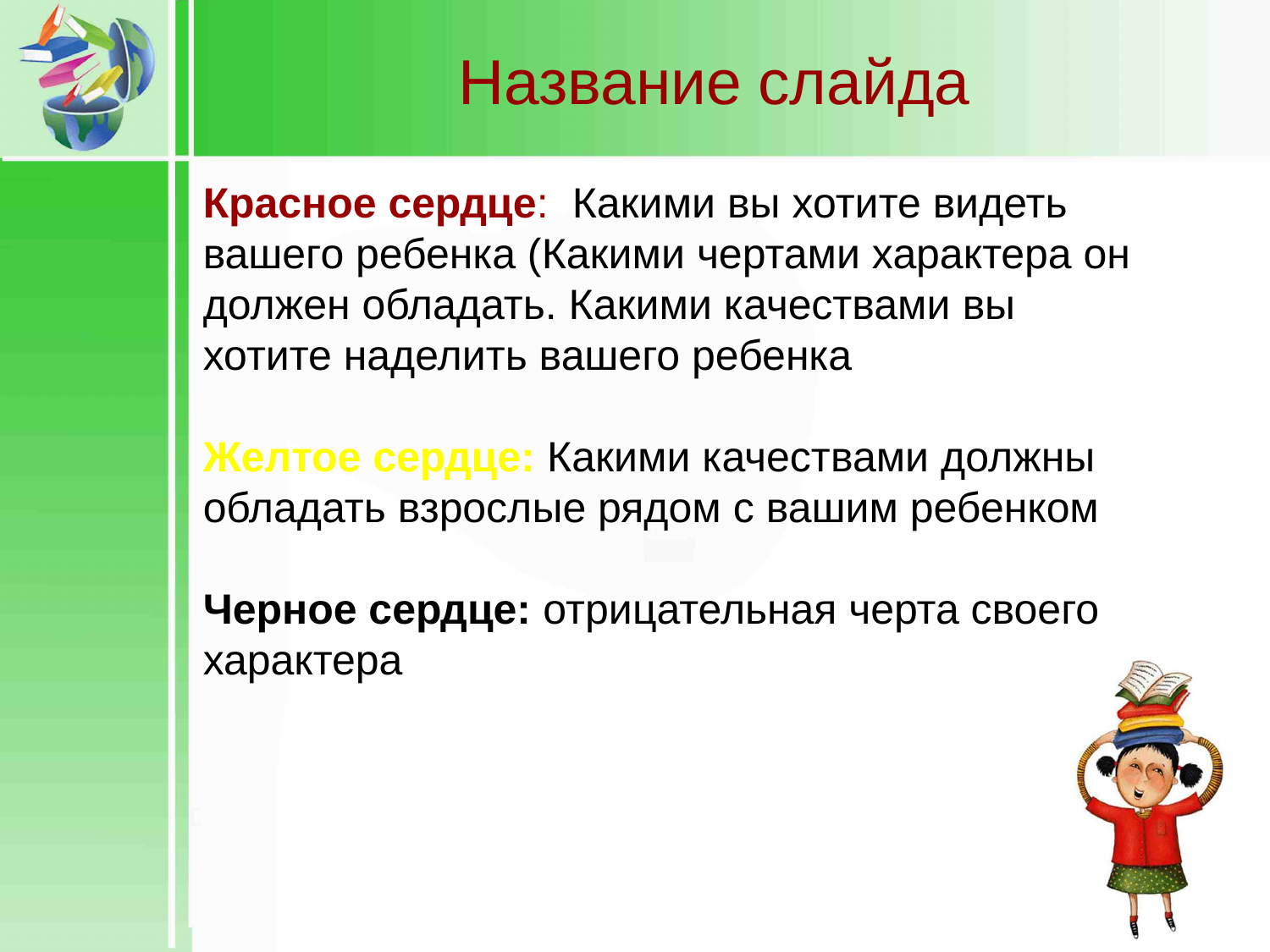

# Название слайда
Красное сердце:  Какими вы хотите видеть вашего ребенка (Какими чертами характера он должен обладать. Какими качествами вы  хотите наделить вашего ребенка

Желтое сердце: Какими качествами должны обладать взрослые рядом с вашим ребенком

Черное сердце: отрицательная черта своего характера